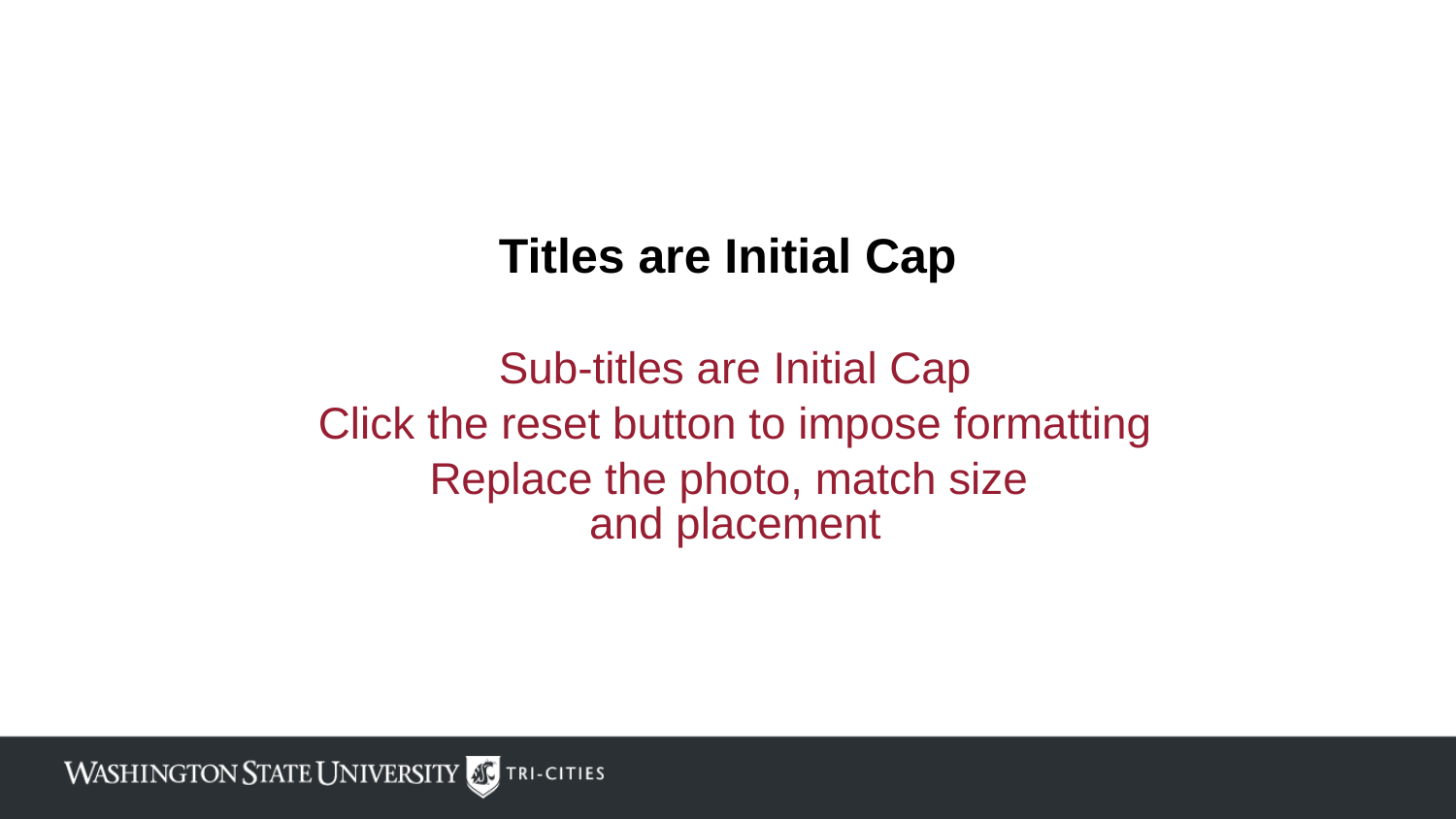

# Titles are Initial Cap
Sub-titles are Initial Cap
Click the reset button to impose formatting
Replace the photo, match size
and placement